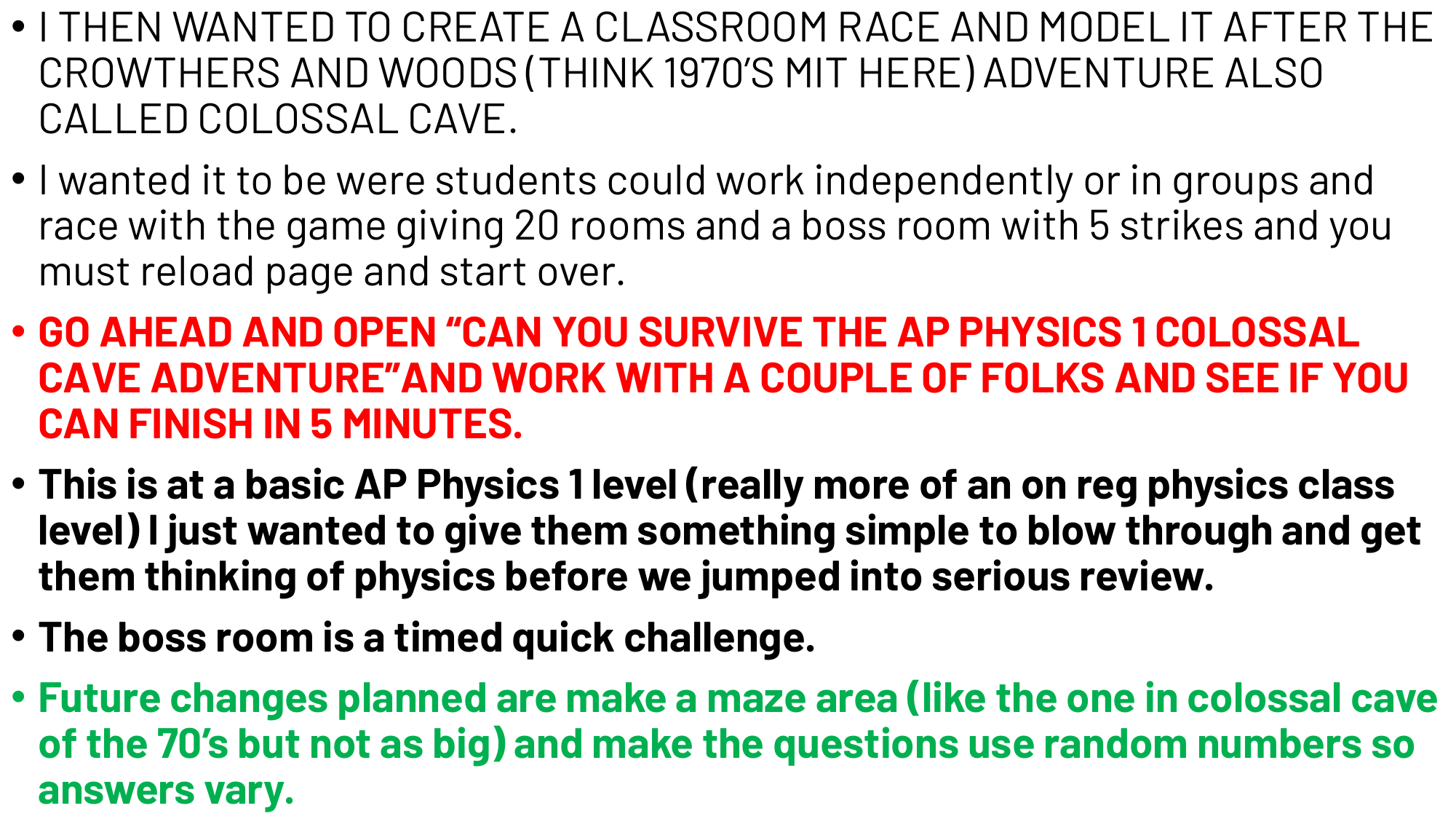

I THEN WANTED TO CREATE A CLASSROOM RACE AND MODEL IT AFTER THE CROWTHERS AND WOODS (THINK 1970’S MIT HERE) ADVENTURE ALSO CALLED COLOSSAL CAVE.
I wanted it to be were students could work independently or in groups and race with the game giving 20 rooms and a boss room with 5 strikes and you must reload page and start over.
GO AHEAD AND OPEN “CAN YOU SURVIVE THE AP PHYSICS 1 COLOSSAL CAVE ADVENTURE”AND WORK WITH A COUPLE OF FOLKS AND SEE IF YOU CAN FINISH IN 5 MINUTES.
This is at a basic AP Physics 1 level (really more of an on reg physics class level) I just wanted to give them something simple to blow through and get them thinking of physics before we jumped into serious review.
The boss room is a timed quick challenge.
Future changes planned are make a maze area (like the one in colossal cave of the 70’s but not as big) and make the questions use random numbers so answers vary.